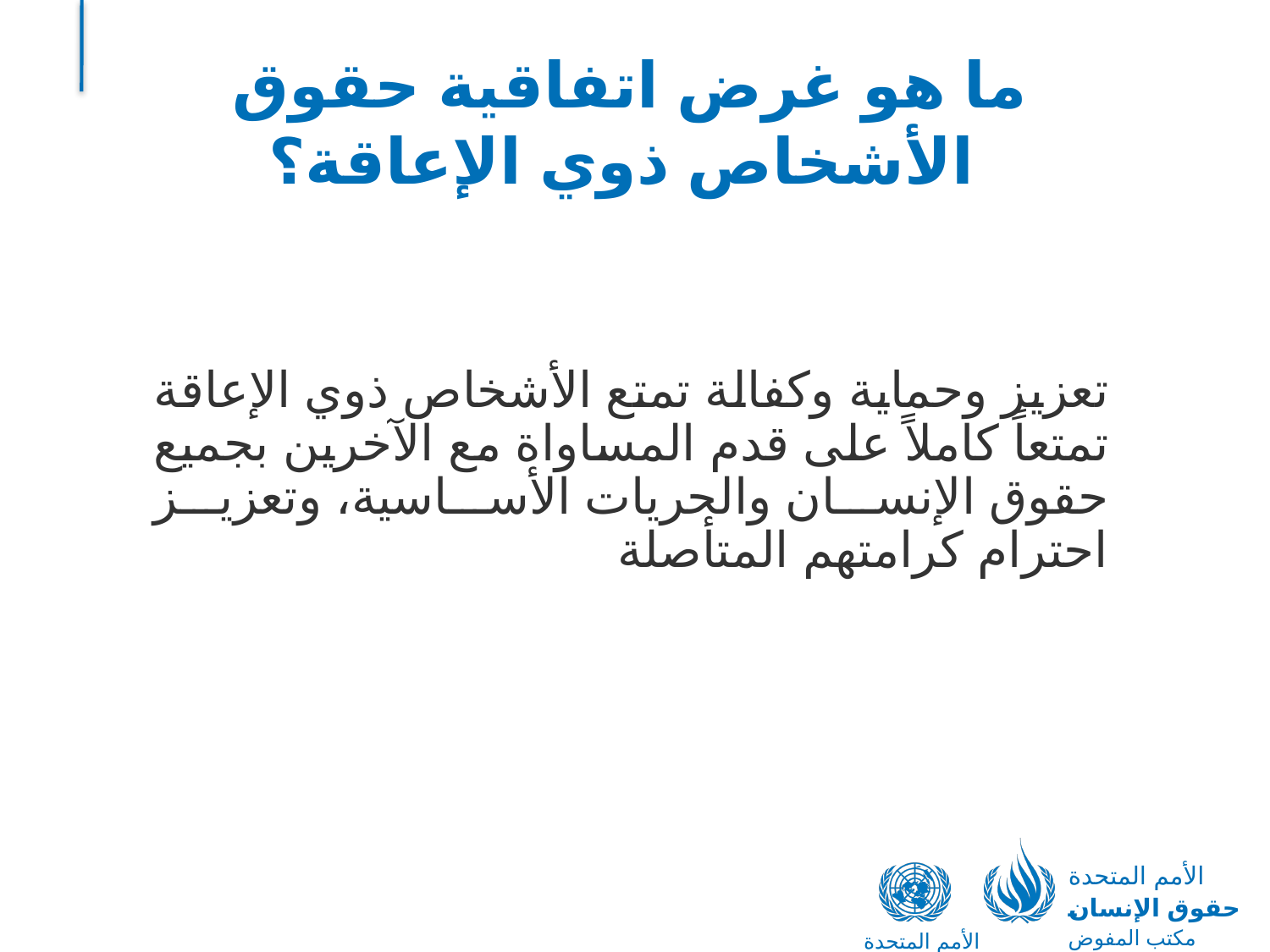

# ما هو غرض اتفاقية حقوق الأشخاص ذوي الإعاقة؟

تعزيز وحماية وكفالة تمتع الأشخاص ذوي الإعاقة تمتعاً كاملاً على قدم المساواة مع الآخرين بجميع حقوق الإنسان والحريات الأساسية، وتعزيز احترام كرامتهم المتأصلة
الأمم المتحدة
حقوق الإنسان
مكتب المفوض السامي
الأمم المتحدة